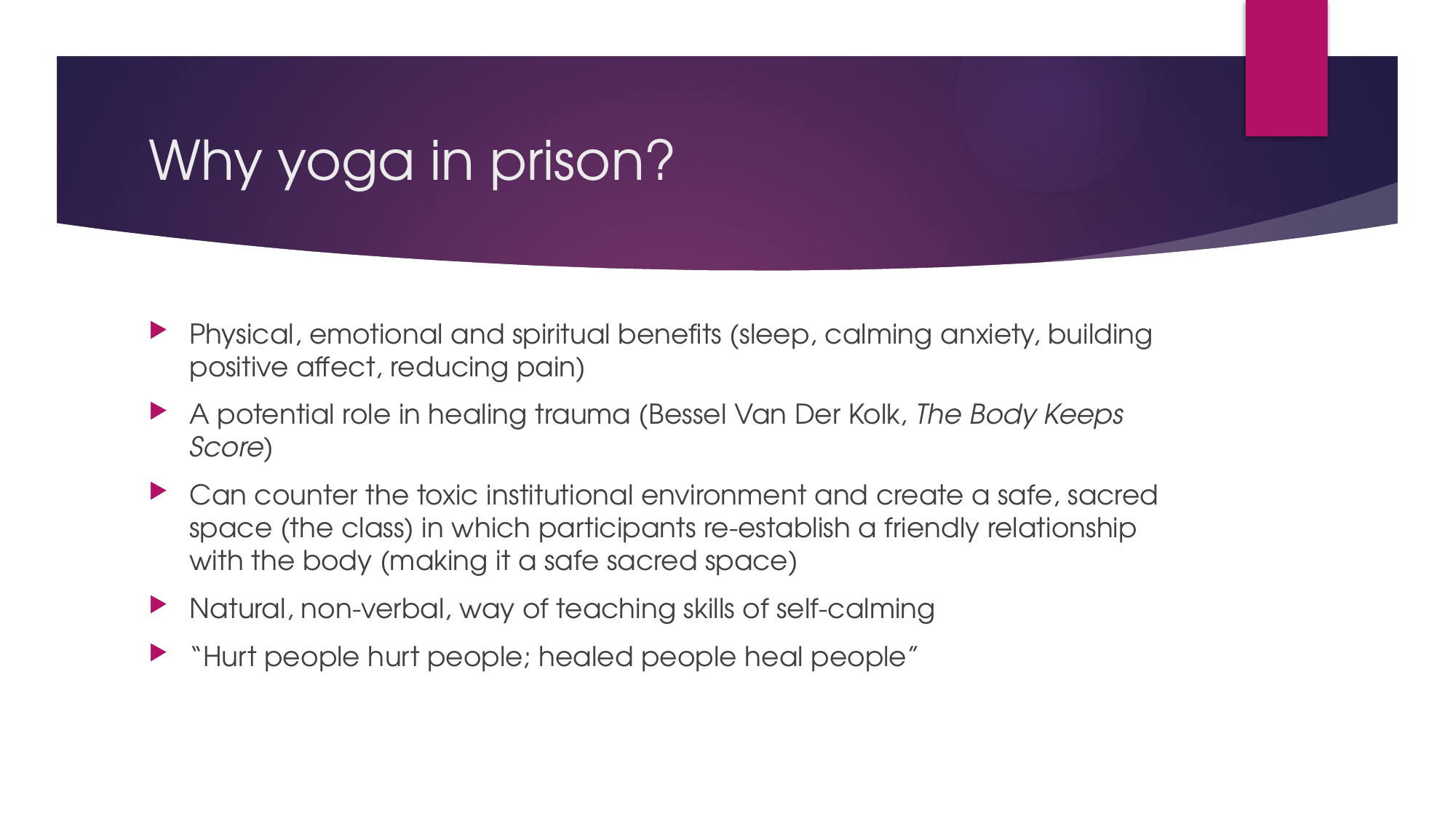

# Why yoga in prison?
Physical, emotional and spiritual benefits (sleep, calming anxiety, building positive affect, reducing pain)
A potential role in healing trauma (Bessel Van Der Kolk, The Body Keeps Score)
Can counter the toxic institutional environment and create a safe, sacred space (the class) in which participants re-establish a friendly relationship with the body (making it a safe sacred space)
Natural, non-verbal, way of teaching skills of self-calming
“Hurt people hurt people; healed people heal people”